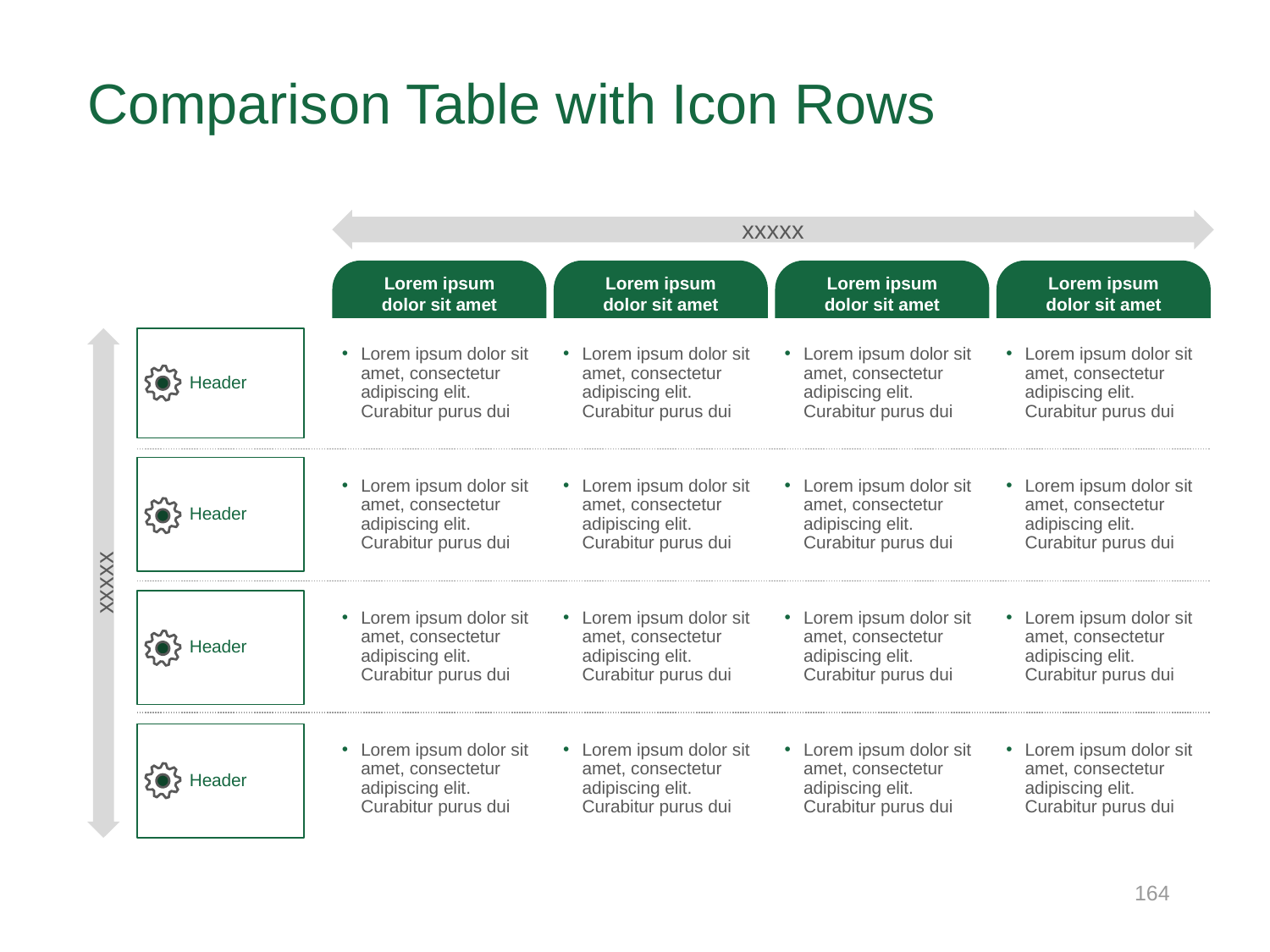

# Comparison Table with Icon Rows
xxxxx
Lorem ipsum
dolor sit amet
Lorem ipsum
dolor sit amet
Lorem ipsum
dolor sit amet
Lorem ipsum
dolor sit amet
Header

Header

xxxxx
Header

Header

Lorem ipsum dolor sit amet, consectetur adipiscing elit. Curabitur purus dui
Lorem ipsum dolor sit amet, consectetur adipiscing elit. Curabitur purus dui
Lorem ipsum dolor sit amet, consectetur adipiscing elit. Curabitur purus dui
Lorem ipsum dolor sit amet, consectetur adipiscing elit. Curabitur purus dui
Lorem ipsum dolor sit amet, consectetur adipiscing elit. Curabitur purus dui
Lorem ipsum dolor sit amet, consectetur adipiscing elit. Curabitur purus dui
Lorem ipsum dolor sit amet, consectetur adipiscing elit. Curabitur purus dui
Lorem ipsum dolor sit amet, consectetur adipiscing elit. Curabitur purus dui
Lorem ipsum dolor sit amet, consectetur adipiscing elit. Curabitur purus dui
Lorem ipsum dolor sit amet, consectetur adipiscing elit. Curabitur purus dui
Lorem ipsum dolor sit amet, consectetur adipiscing elit. Curabitur purus dui
Lorem ipsum dolor sit amet, consectetur adipiscing elit. Curabitur purus dui
Lorem ipsum dolor sit amet, consectetur adipiscing elit. Curabitur purus dui
Lorem ipsum dolor sit amet, consectetur adipiscing elit. Curabitur purus dui
Lorem ipsum dolor sit amet, consectetur adipiscing elit. Curabitur purus dui
Lorem ipsum dolor sit amet, consectetur adipiscing elit. Curabitur purus dui
164